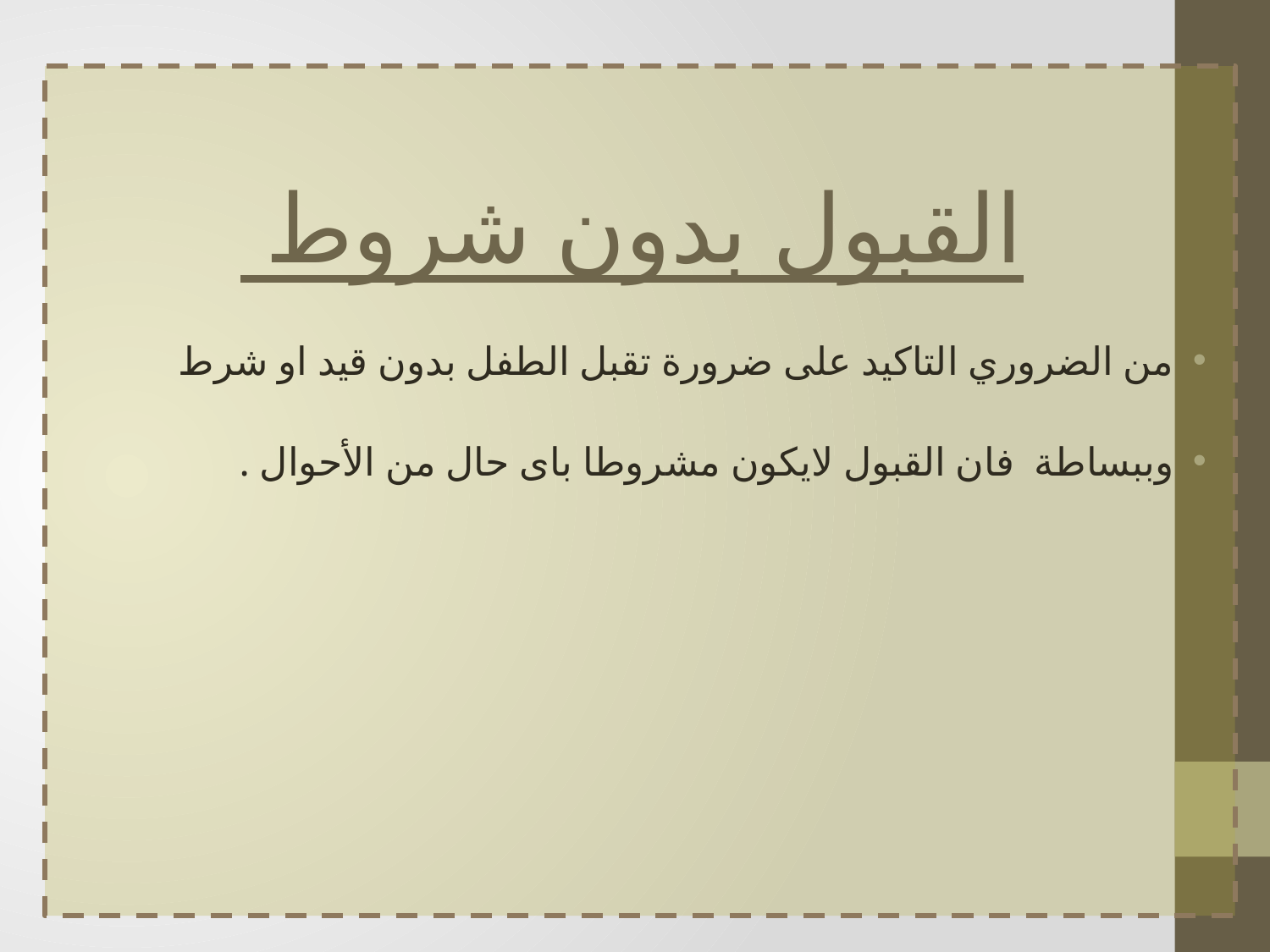

القبول بدون شروط
من الضروري التاكيد على ضرورة تقبل الطفل بدون قيد او شرط
وببساطة  فان القبول لايكون مشروطا باى حال من الأحوال .